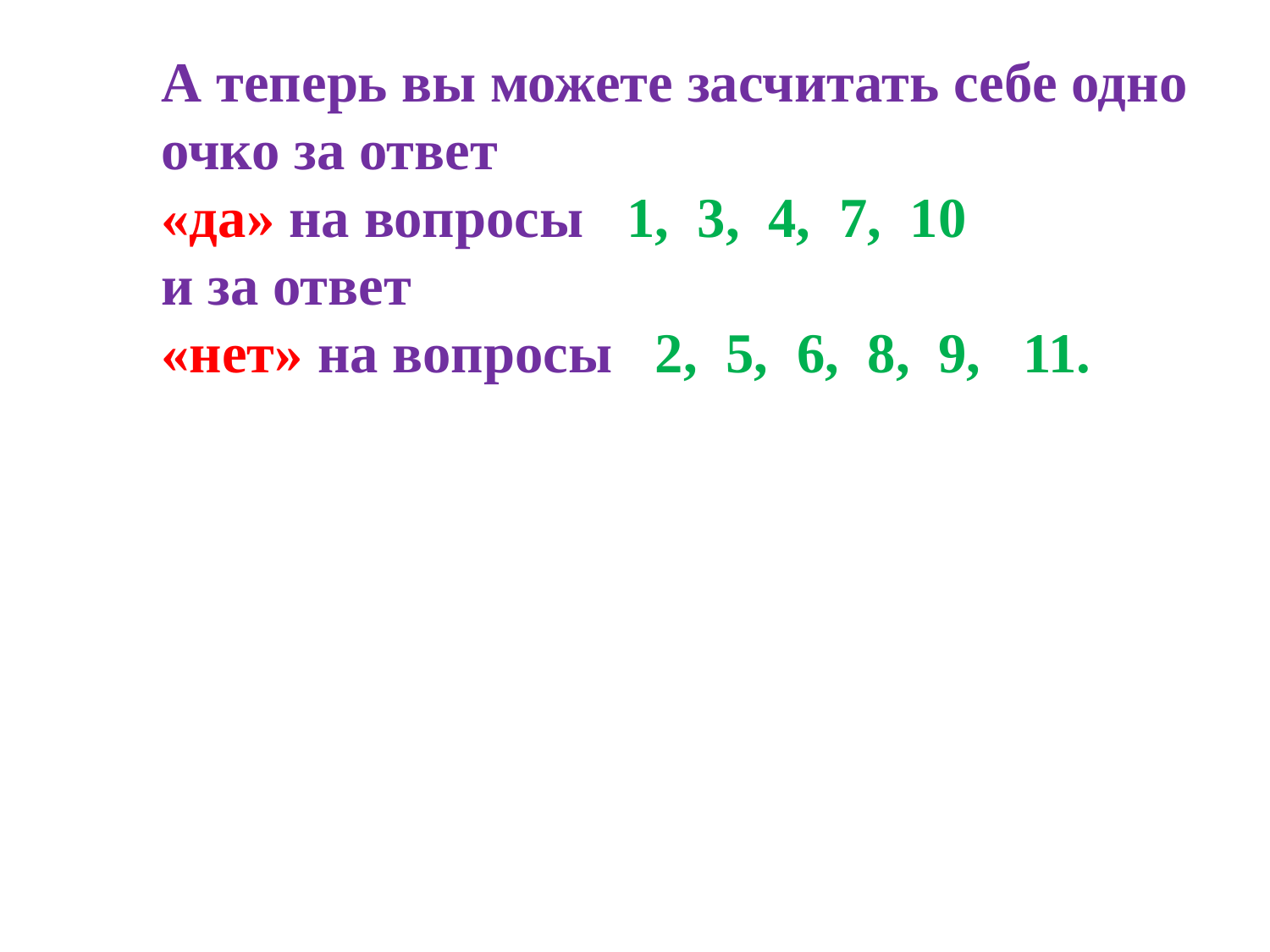

А теперь вы можете засчитать себе одно очко за ответ
«да» на вопросы   1,  3,  4,  7,  10
и за ответ
«нет» на вопросы   2,  5,  6,  8,  9,   11.